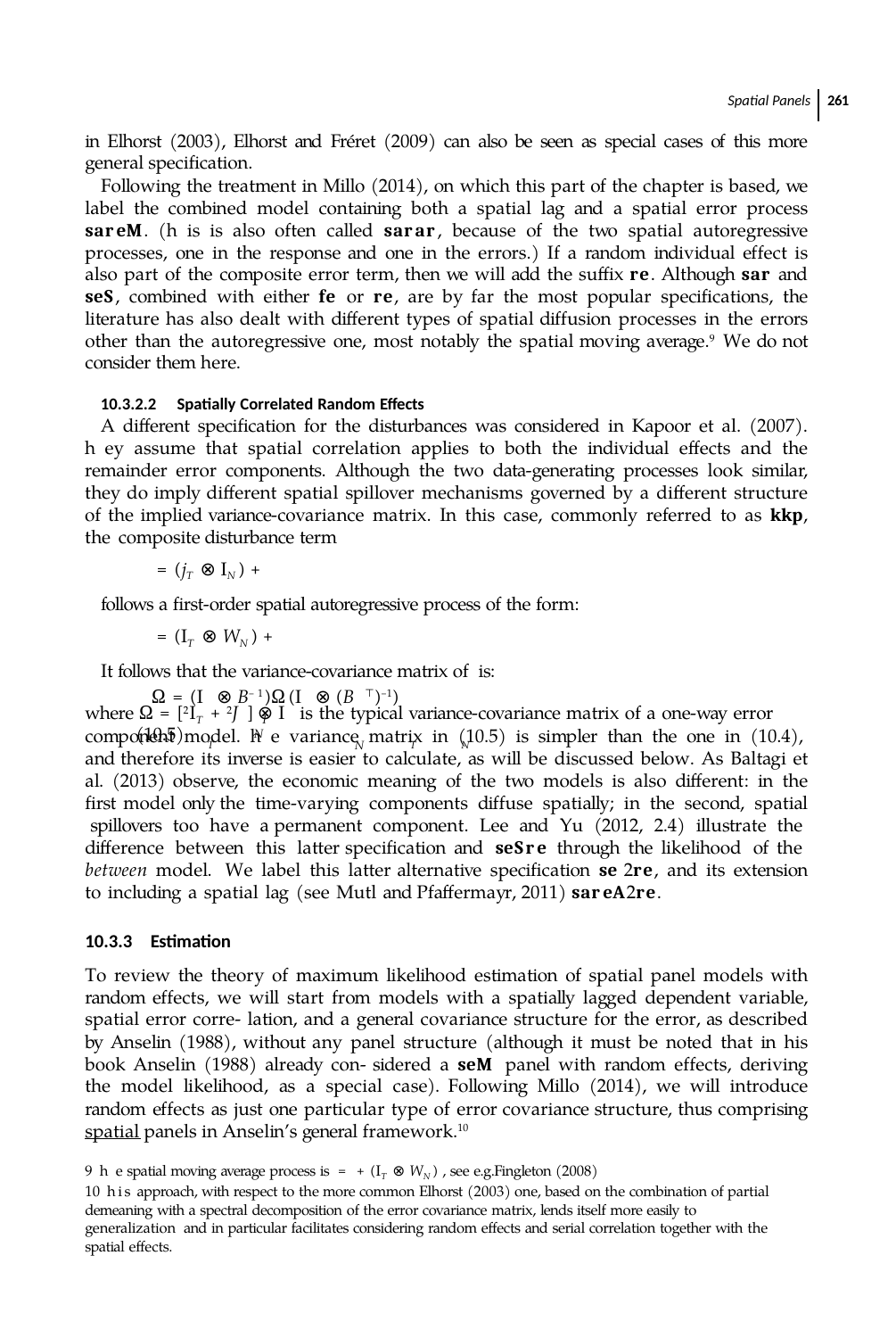

Spatial Panels  261

in Elhorst (2003), Elhorst and Fréret (2009) can also be seen as special cases of this more general speciﬁcation.
Following the treatment in Millo (2014), on which this part of the chapter is based, we label the combined model containing both a spatial lag and a spatial error process sarem. (his is also often called sarar, because of the two spatial autoregressive processes, one in the response and one in the errors.) If a random individual effect is also part of the composite error term, then we will add the suﬃx re. Although sar and sem, combined with either fe or re, are by far the most popular speciﬁcations, the literature has also dealt with different types of spatial diffusion processes in the errors other than the autoregressive one, most notably the spatial moving average.9  We do not consider them here.

10.3.2.2  Spatially Correlated Random Effects
A different speciﬁcation for the disturbances was considered in Kapoor et al. (2007). hey assume that spatial correlation applies to both the individual effects and the remainder error components. Although the two data-generating processes look similar, they do imply different spatial spillover mechanisms governed by a different structure of the implied variance-covariance matrix. In this case, commonly referred to as kkp, the composite disturbance term
 = (jT ⊗ IN ) +
follows a ﬁrst-order spatial autoregressive process of the form:
 = (IT ⊗ WN ) +
It follows that the variance-covariance matrix of  is:
Ω = (I ⊗ B–1)Ω (I ⊗ (B ⊤)–1)	(10.5)
T	N	T	N

where Ω = [2IT + 2J ] ⊗ I  is the typical variance-covariance matrix of a one-way error
 T	N

component  model.  he  variance  matrix  in  (10.5)  is  simpler  than  the  one  in  (10.4),  and therefore its inverse is easier to calculate, as will be discussed below. As Baltagi et al. (2013) observe, the economic meaning of the two models is also different: in the ﬁrst model only the  time-varying  components  diffuse  spatially;  in  the  second,  spatial  spillovers  too  have  a permanent  component.  Lee  and  Yu  (2012,  2.4)  illustrate  the  difference  between  this  latter speciﬁcation and  semre  through the likelihood  of the  between model.  We label this latter alternative speciﬁcation sem2re, and its extension to including a spatial lag (see Mutl and Pfaffermayr, 2011) sarem2re.

10.3.3  Estimation
To review the theory of maximum likelihood estimation of spatial panel models with random effects, we will start from models with a spatially lagged dependent variable, spatial error corre- lation, and a general covariance structure for the error, as described by Anselin (1988), without any panel structure (although it must be noted that in his book Anselin (1988) already con- sidered a sem  panel with random effects, deriving the model likelihood, as a special case). Following Millo (2014), we will introduce random effects as just one particular type of error covariance structure, thus comprising spatial panels in Anselin’s general framework.10

he spatial moving average process is  =  + (IT ⊗ WN ) , see e.g.Fingleton (2008)
his approach, with respect to the more common Elhorst (2003) one, based on the combination of partial
demeaning with a spectral decomposition of the error covariance matrix, lends itself more easily to generalization and in particular facilitates considering random effects and serial correlation together with the spatial effects.